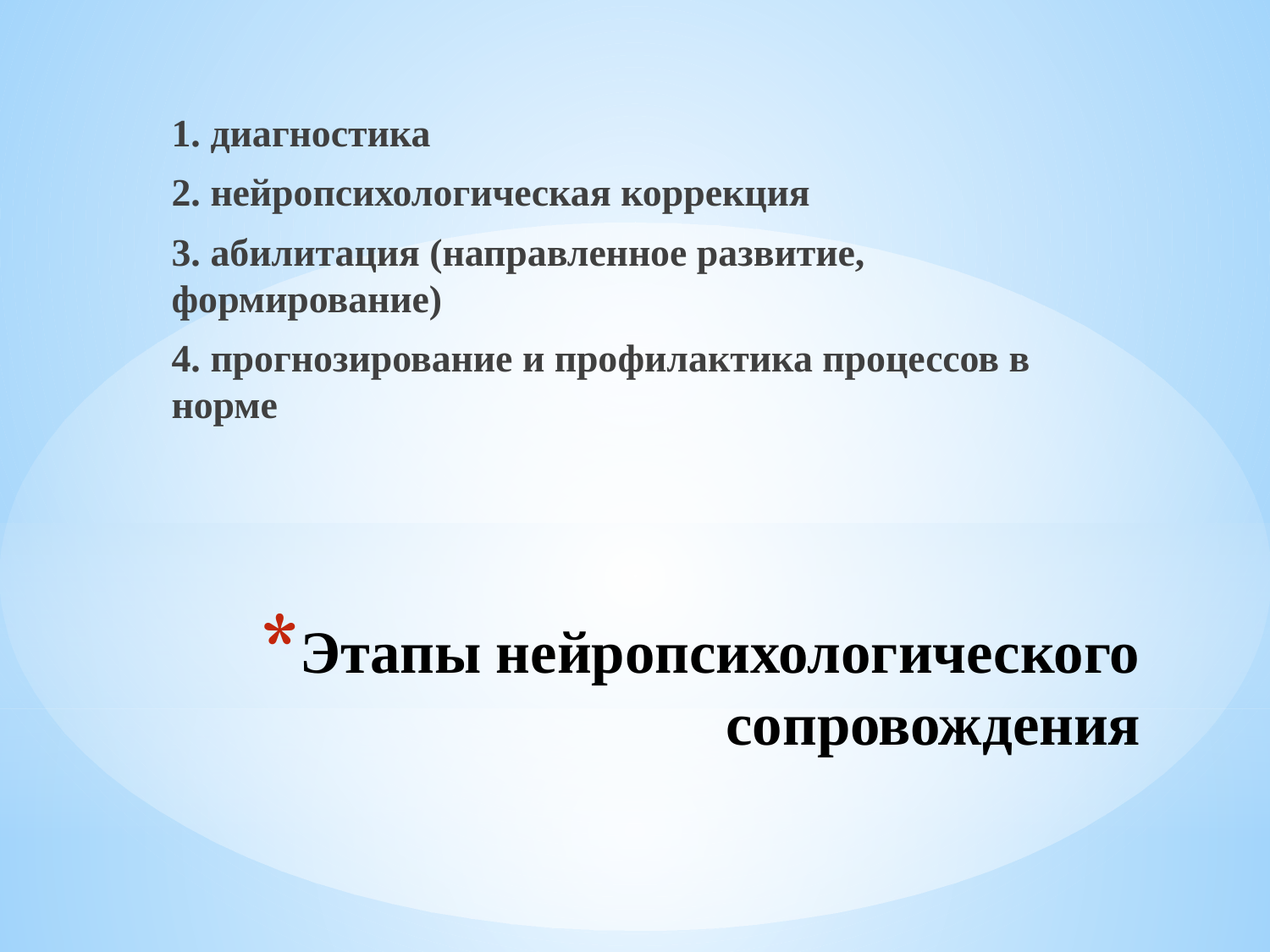

1. диагностика
2. нейропсихологическая коррекция
3. абилитация (направленное развитие, формирование)
4. прогнозирование и профилактика процессов в норме
# Этапы нейропсихологического сопровождения